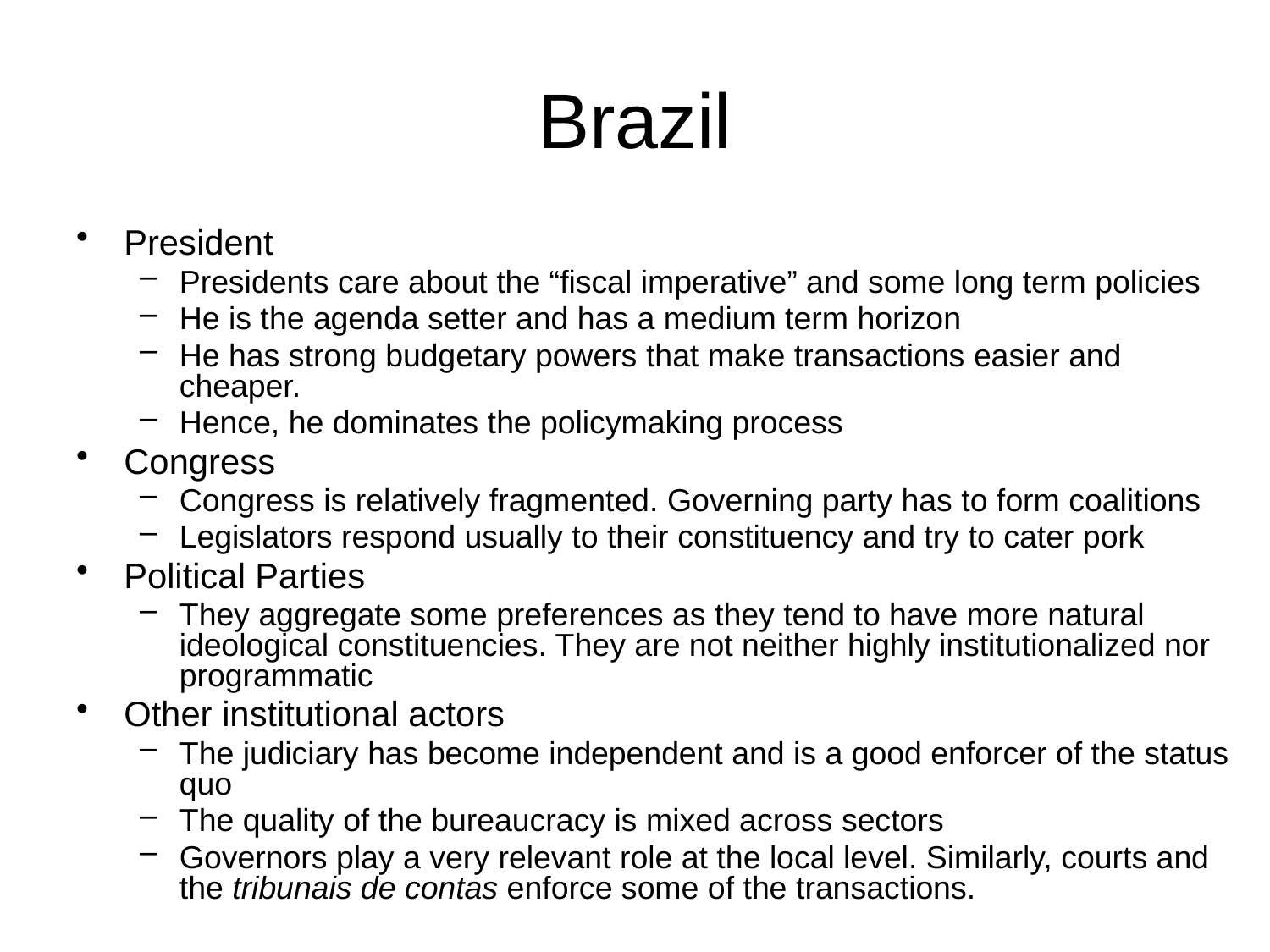

# Brazil
President
Presidents care about the “fiscal imperative” and some long term policies
He is the agenda setter and has a medium term horizon
He has strong budgetary powers that make transactions easier and cheaper.
Hence, he dominates the policymaking process
Congress
Congress is relatively fragmented. Governing party has to form coalitions
Legislators respond usually to their constituency and try to cater pork
Political Parties
They aggregate some preferences as they tend to have more natural ideological constituencies. They are not neither highly institutionalized nor programmatic
Other institutional actors
The judiciary has become independent and is a good enforcer of the status quo
The quality of the bureaucracy is mixed across sectors
Governors play a very relevant role at the local level. Similarly, courts and the tribunais de contas enforce some of the transactions.